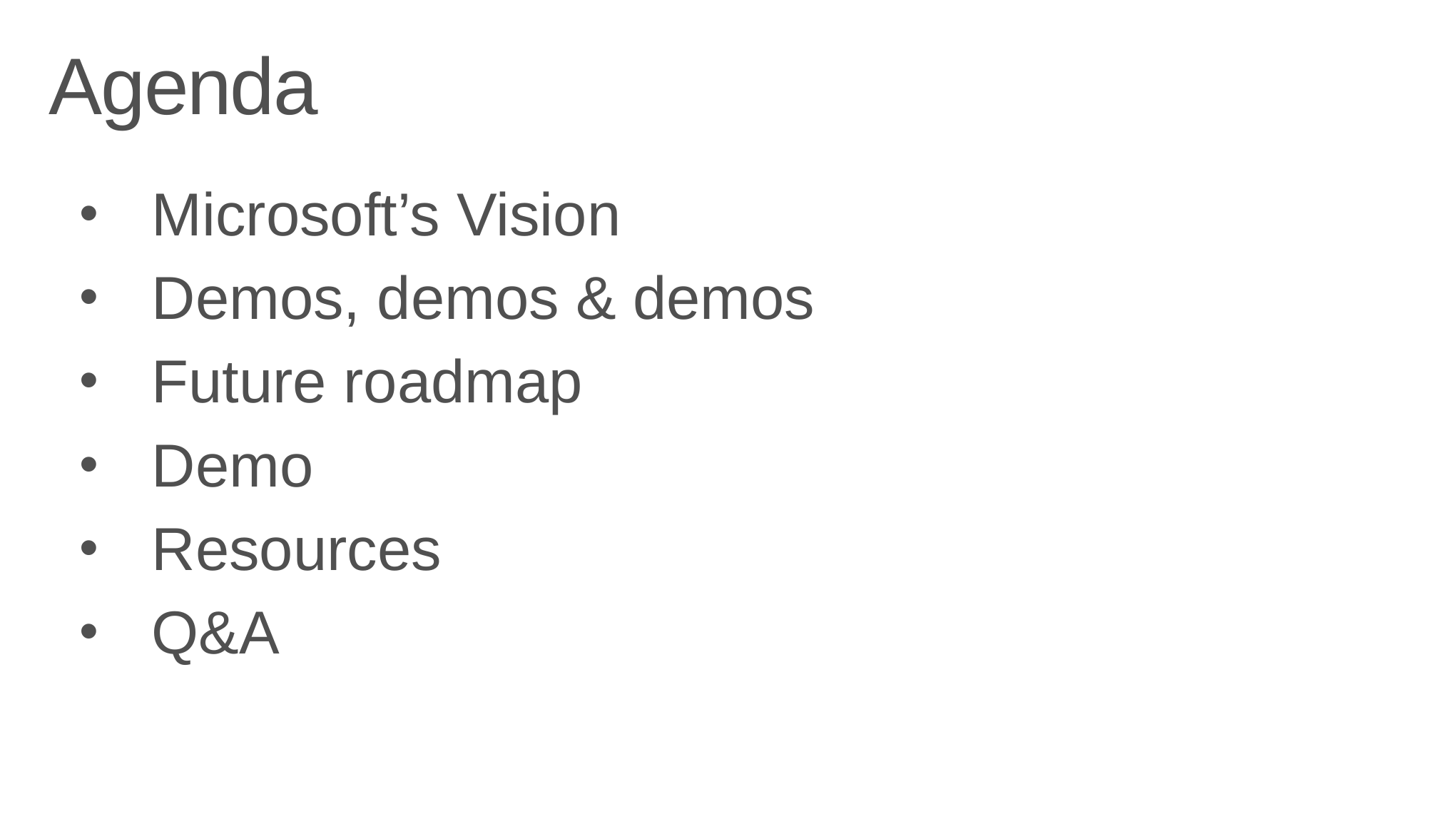

# Agenda
Microsoft’s Vision
Demos, demos & demos
Future roadmap
Demo
Resources
Q&A